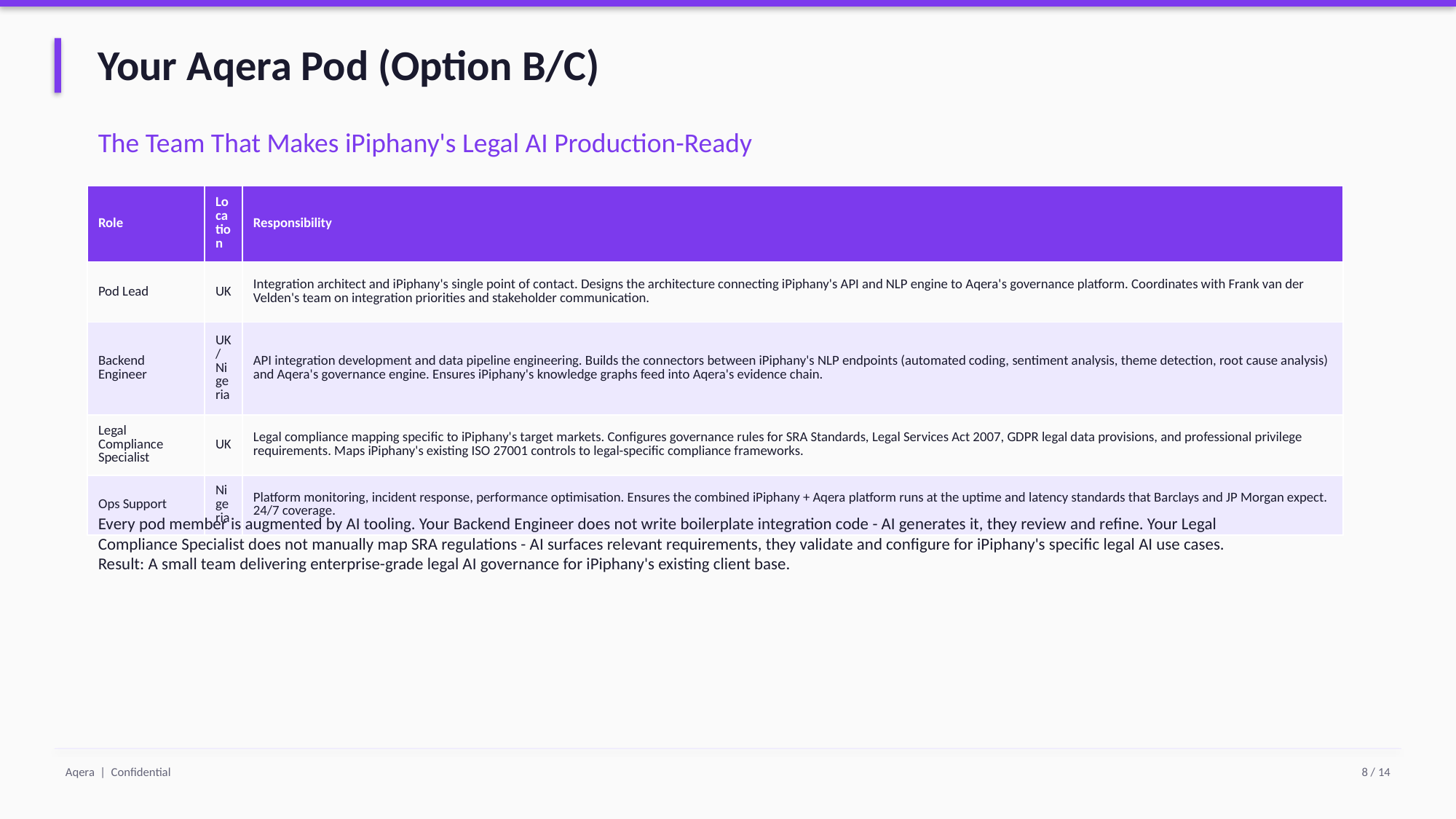

Your Aqera Pod (Option B/C)

The Team That Makes iPiphany's Legal AI Production-Ready
| Role | Location | Responsibility |
| --- | --- | --- |
| Pod Lead | UK | Integration architect and iPiphany's single point of contact. Designs the architecture connecting iPiphany's API and NLP engine to Aqera's governance platform. Coordinates with Frank van der Velden's team on integration priorities and stakeholder communication. |
| Backend Engineer | UK/Nigeria | API integration development and data pipeline engineering. Builds the connectors between iPiphany's NLP endpoints (automated coding, sentiment analysis, theme detection, root cause analysis) and Aqera's governance engine. Ensures iPiphany's knowledge graphs feed into Aqera's evidence chain. |
| Legal Compliance Specialist | UK | Legal compliance mapping specific to iPiphany's target markets. Configures governance rules for SRA Standards, Legal Services Act 2007, GDPR legal data provisions, and professional privilege requirements. Maps iPiphany's existing ISO 27001 controls to legal-specific compliance frameworks. |
| Ops Support | Nigeria | Platform monitoring, incident response, performance optimisation. Ensures the combined iPiphany + Aqera platform runs at the uptime and latency standards that Barclays and JP Morgan expect. 24/7 coverage. |
Every pod member is augmented by AI tooling. Your Backend Engineer does not write boilerplate integration code - AI generates it, they review and refine. Your Legal Compliance Specialist does not manually map SRA regulations - AI surfaces relevant requirements, they validate and configure for iPiphany's specific legal AI use cases.
Result: A small team delivering enterprise-grade legal AI governance for iPiphany's existing client base.

Aqera  |  Confidential
8 / 14